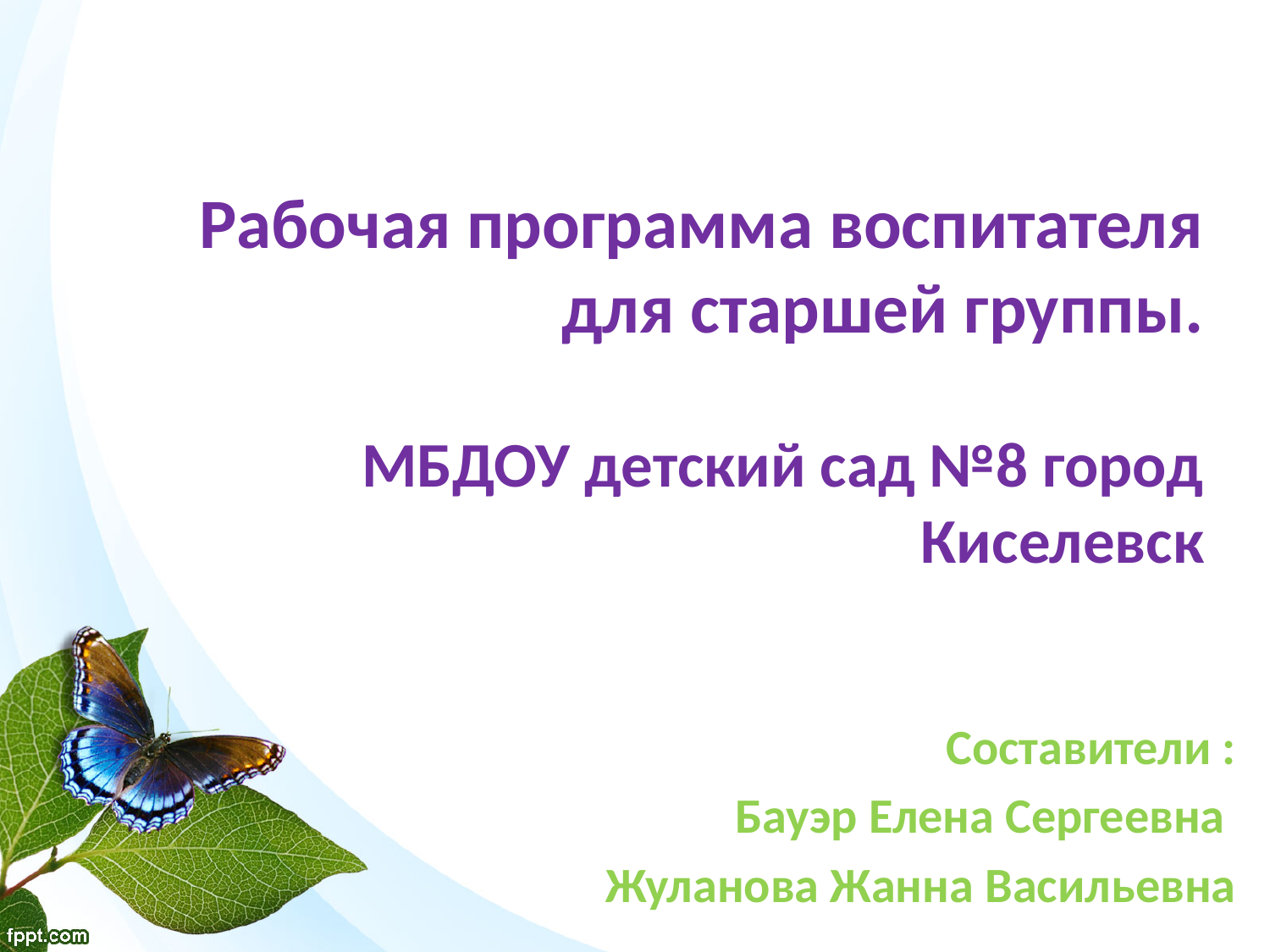

# Рабочая программа воспитателя для старшей группы. МБДОУ детский сад №8 город Киселевск
Составители :
Бауэр Елена Сергеевна
Жуланова Жанна Васильевна